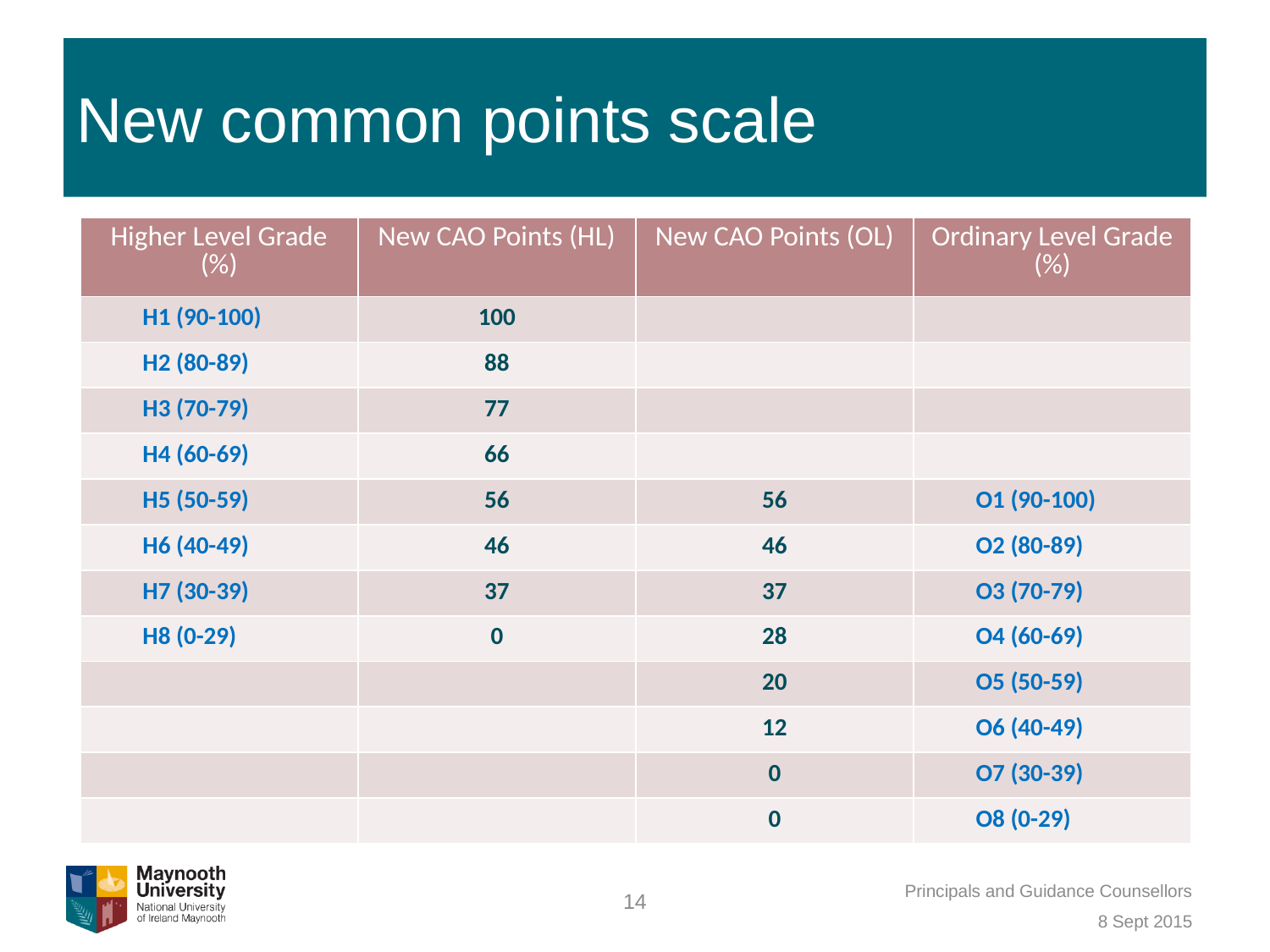

# New common points scale
| Higher Level Grade (%) | New CAO Points (HL) | New CAO Points (OL) | Ordinary Level Grade (%) |
| --- | --- | --- | --- |
| H1 (90-100) | 100 |  |  |
| H2 (80-89) | 88 |  |  |
| H3 (70-79) | 77 |  |  |
| H4 (60-69) | 66 |  |  |
| H5 (50-59) | 56 | 56 | O1 (90-100) |
| H6 (40-49) | 46 | 46 | O2 (80-89) |
| H7 (30-39) | 37 | 37 | O3 (70-79) |
| H8 (0-29) | 0 | 28 | O4 (60-69) |
|  |  | 20 | O5 (50-59) |
|  |  | 12 | O6 (40-49) |
|  |  | 0 | O7 (30-39) |
|  |  | 0 | O8 (0-29) |
Principals and Guidance Counsellors
14
8 Sept 2015